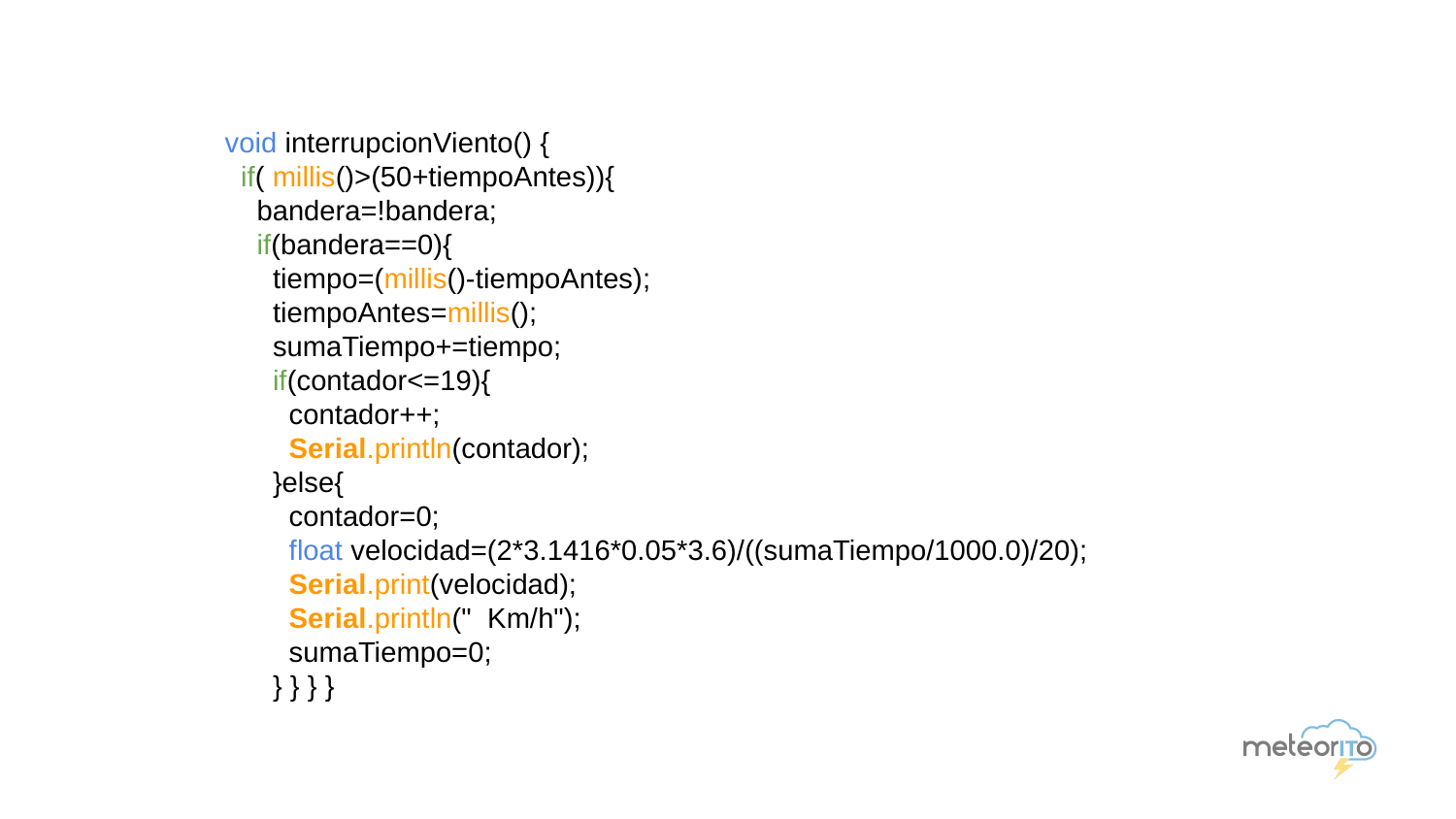

# void interrupcionViento() {
  if( millis()>(50+tiempoAntes)){
    bandera=!bandera;
    if(bandera==0){
      tiempo=(millis()-tiempoAntes);
      tiempoAntes=millis();
      sumaTiempo+=tiempo;
      if(contador<=19){
        contador++;
        Serial.println(contador);
      }else{
        contador=0;
        float velocidad=(2*3.1416*0.05*3.6)/((sumaTiempo/1000.0)/20);
        Serial.print(velocidad);
        Serial.println("  Km/h");
        sumaTiempo=0;
      } } } }